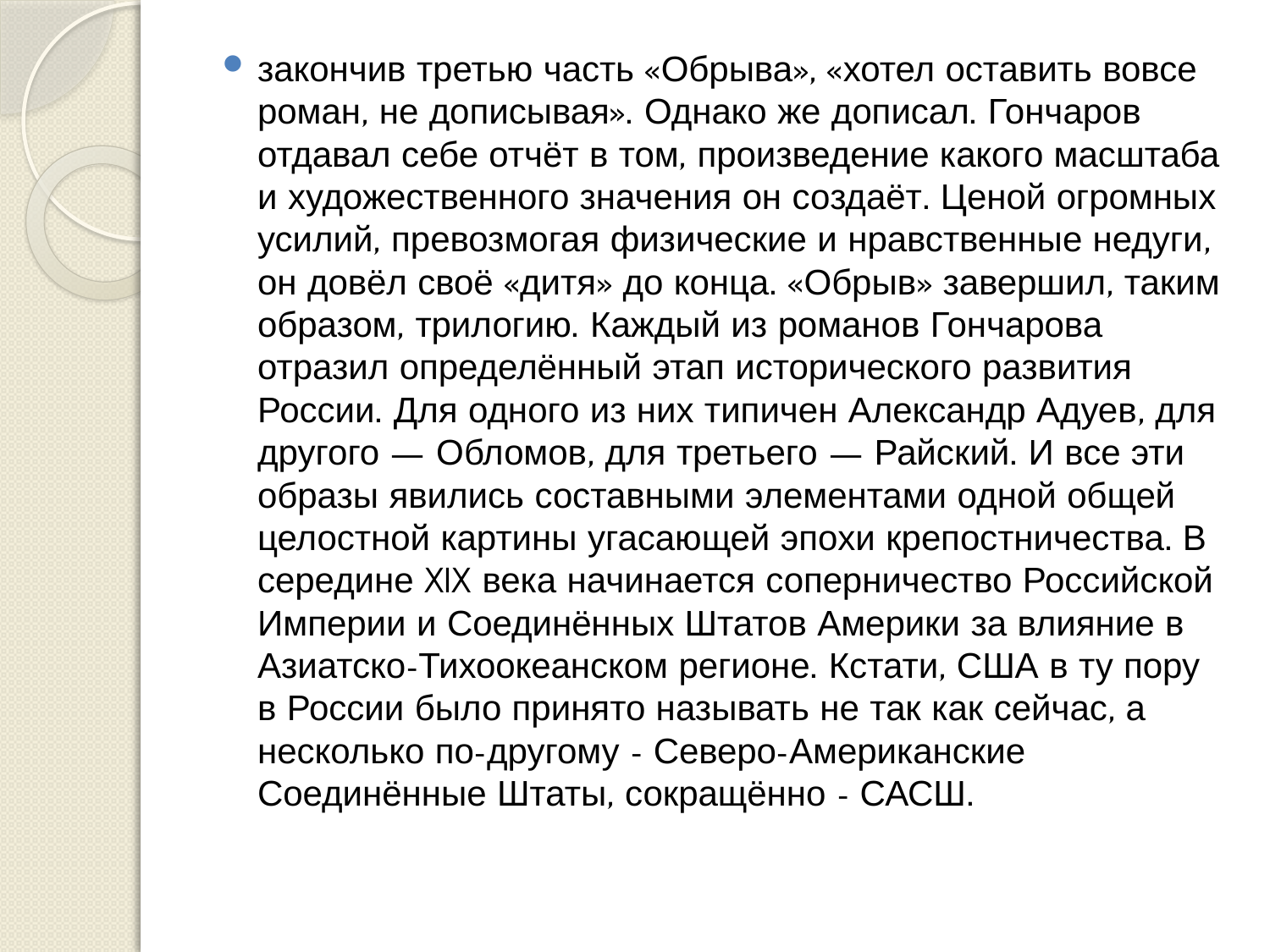

#
закончив третью часть «Обрыва», «хотел оставить вовсе роман, не дописывая». Однако же дописал. Гончаров отдавал себе отчёт в том, произведение какого масштаба и художественного значения он создаёт. Ценой огромных усилий, превозмогая физические и нравственные недуги, он довёл своё «дитя» до конца. «Обрыв» завершил, таким образом, трилогию. Каждый из романов Гончарова отразил определённый этап исторического развития России. Для одного из них типичен Александр Адуев, для другого — Обломов, для третьего — Райский. И все эти образы явились составными элементами одной общей целостной картины угасающей эпохи крепостничества. В середине XIX века начинается соперничество Российской Империи и Соединённых Штатов Америки за влияние в Азиатско-Тихоокеанском регионе. Кстати, США в ту пору в России было принято называть не так как сейчас, а несколько по-другому - Северо-Американские Соединённые Штаты, сокращённо - САСШ.